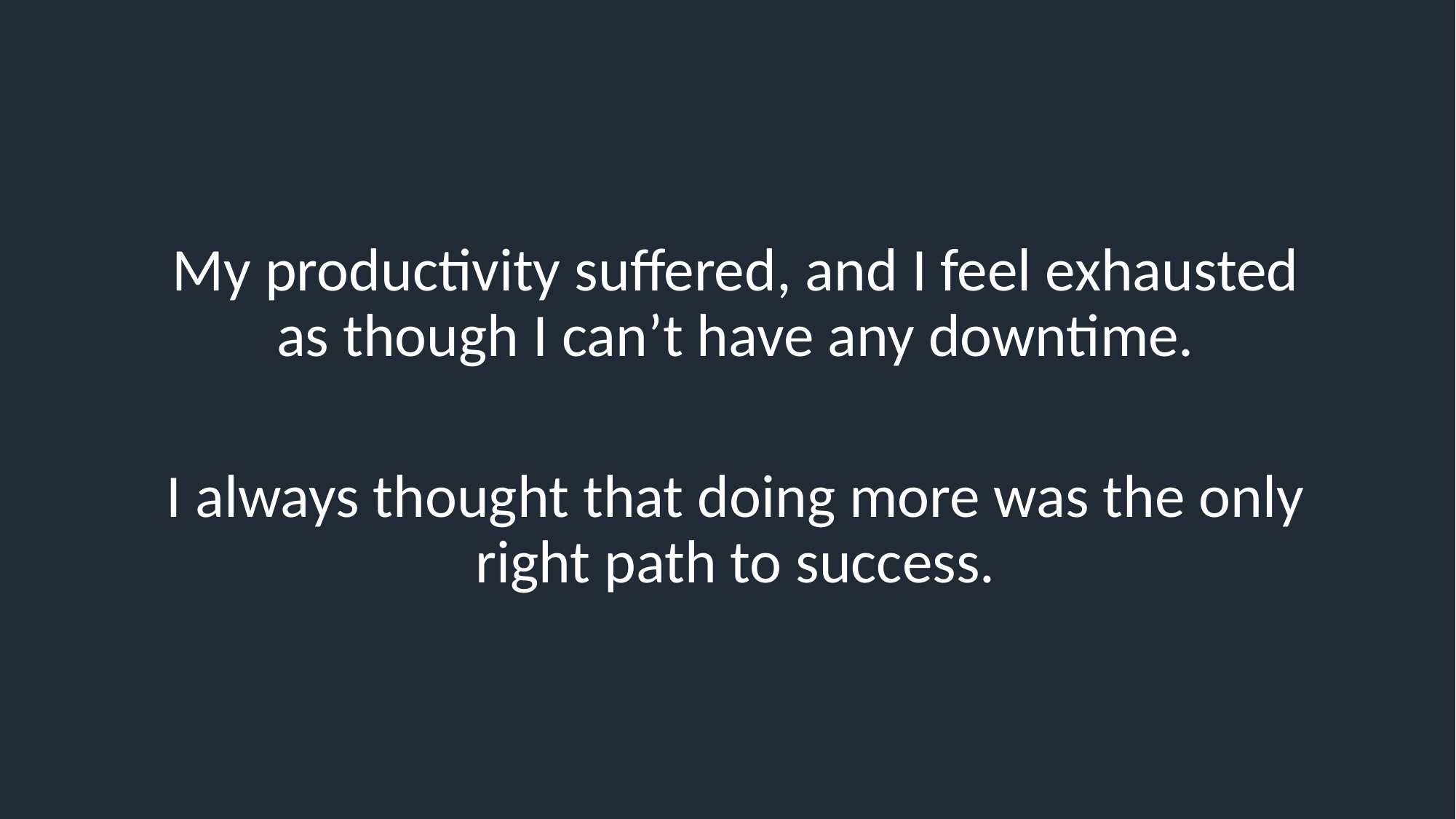

My productivity suffered, and I feel exhausted as though I can’t have any downtime.

I always thought that doing more was the only right path to success.